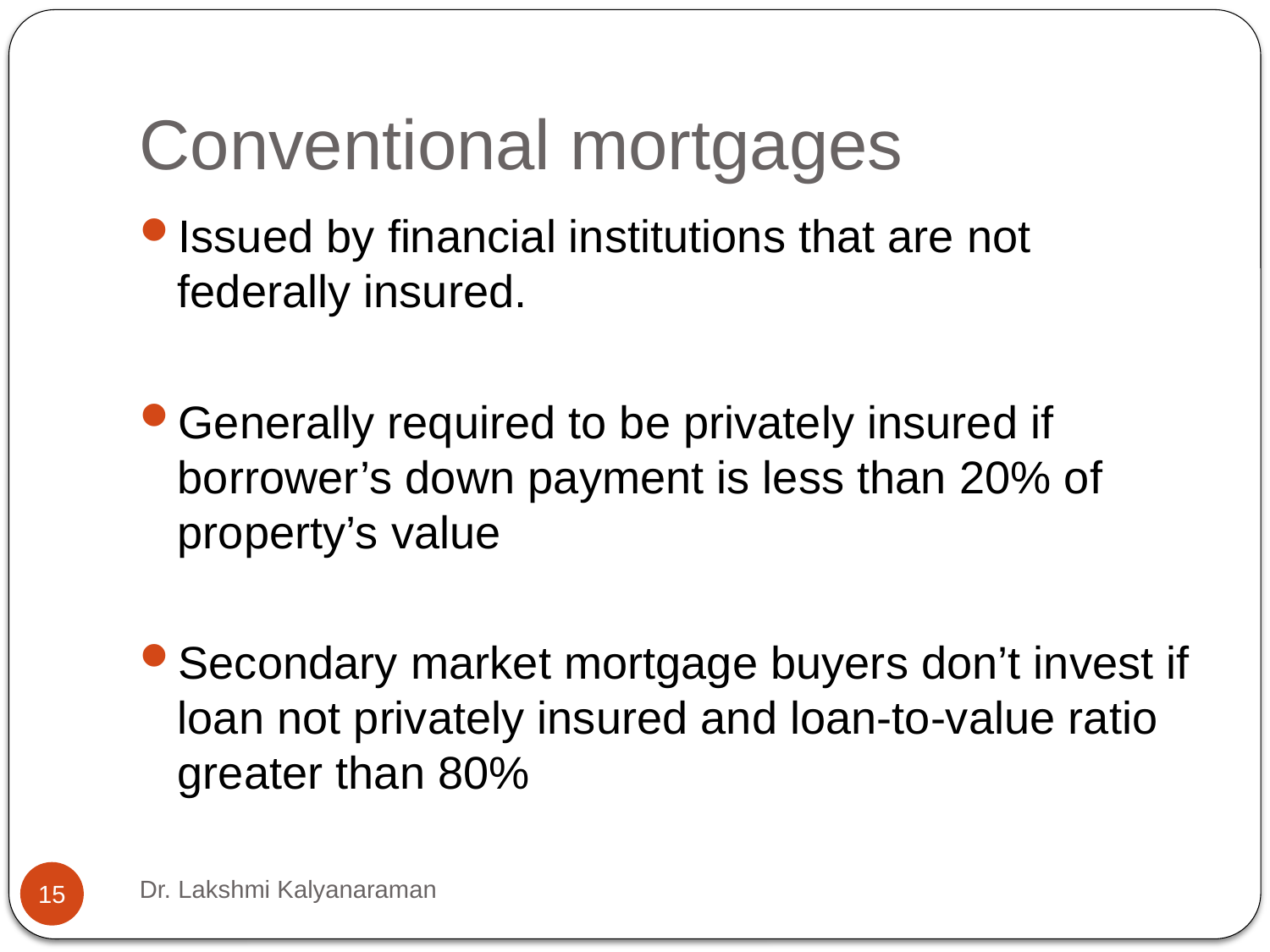

# Conventional mortgages
Issued by financial institutions that are not federally insured.

Generally required to be privately insured if borrower’s down payment is less than 20% of property’s value

Secondary market mortgage buyers don’t invest if loan not privately insured and loan-to-value ratio greater than 80%

Dr. Lakshmi Kalyanaraman
15